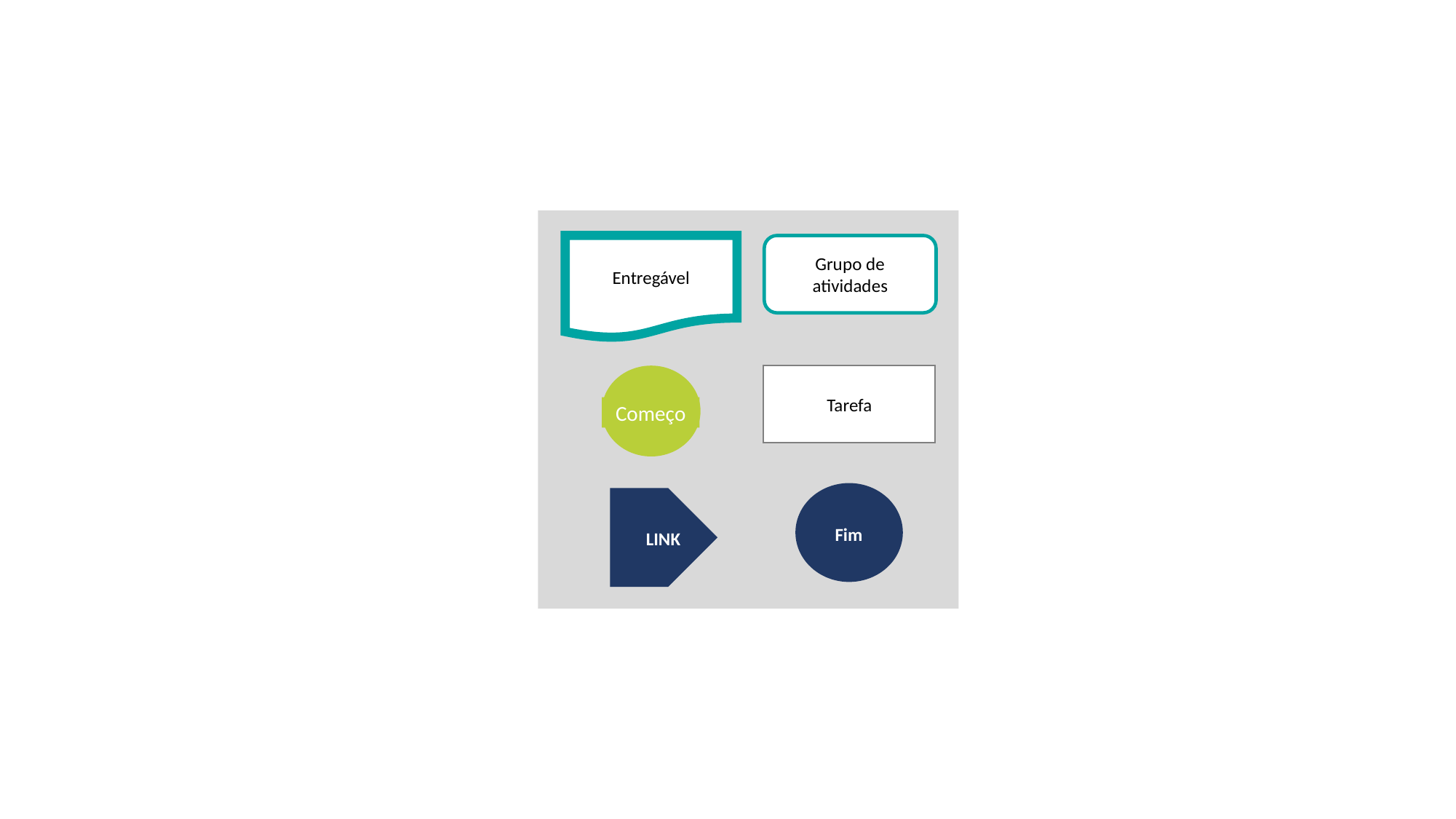

Entregável
Grupo de atividades

Começo
Tarefa

Fim

LINK